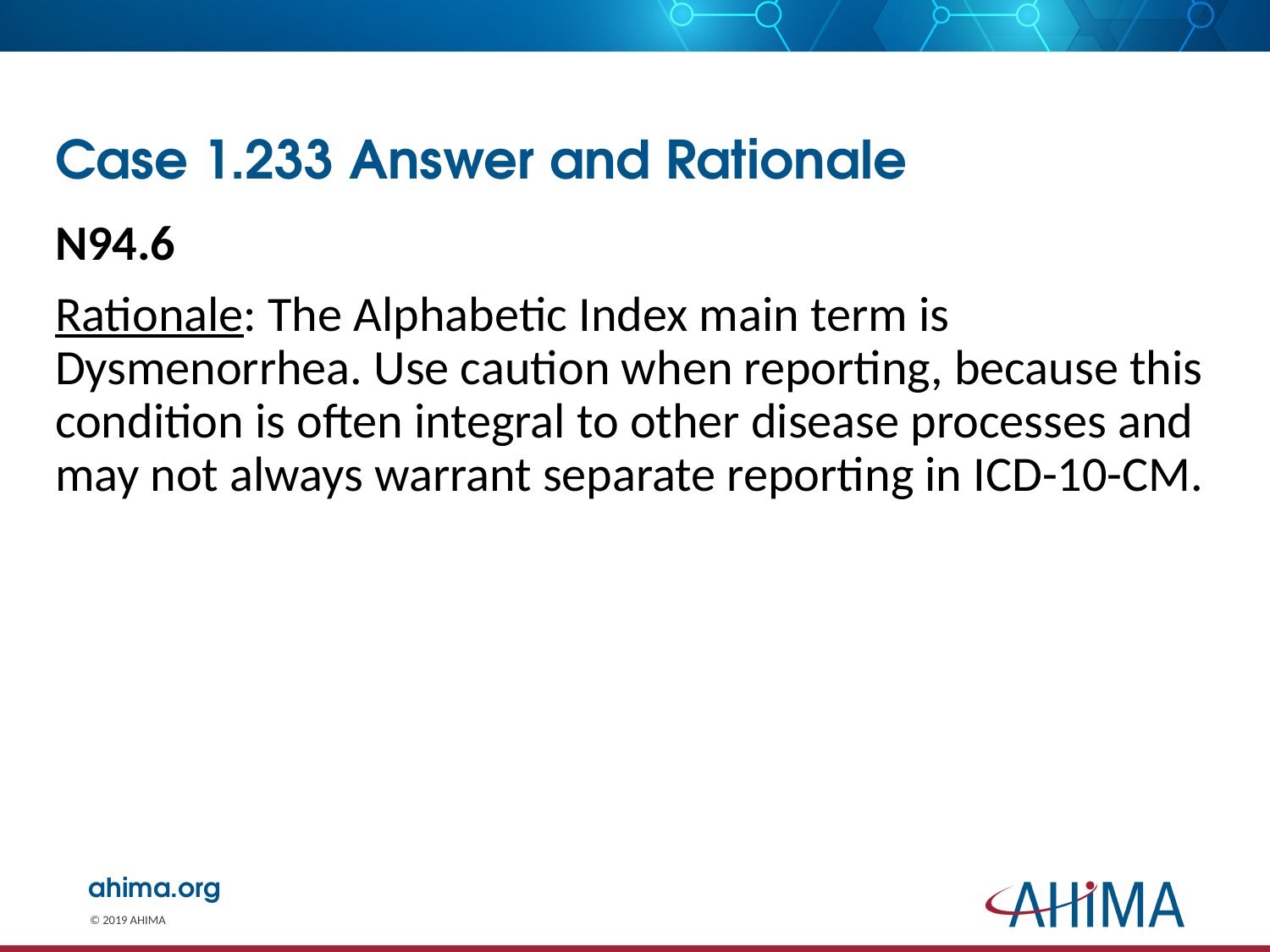

# Case 1.233 Answer and Rationale
N94.6
Rationale: The Alphabetic Index main term is Dysmenorrhea. Use caution when reporting, because this condition is often integral to other disease processes and may not always warrant separate reporting in ICD-10-CM.